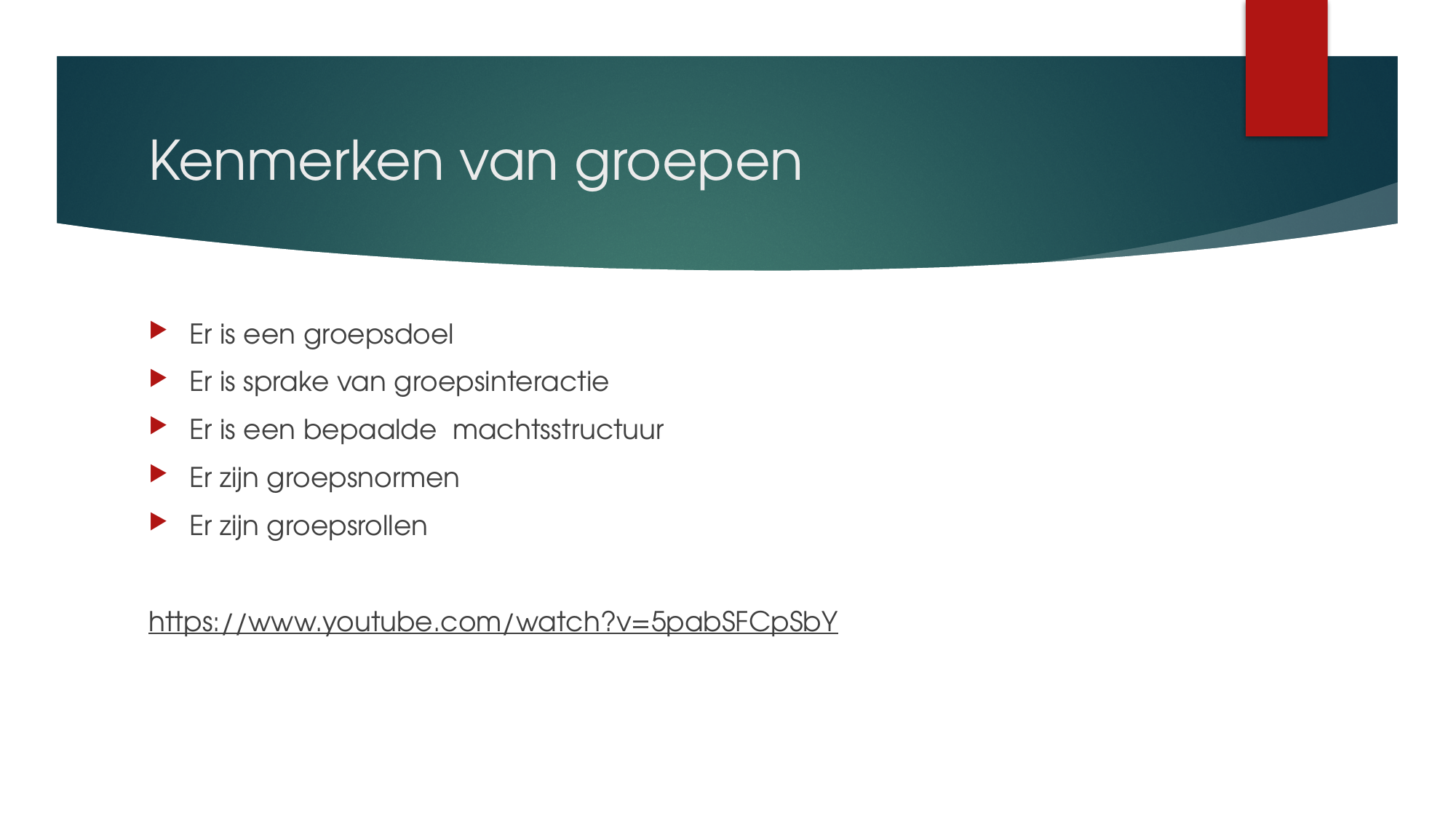

# Kenmerken van groepen
Er is een groepsdoel
Er is sprake van groepsinteractie
Er is een bepaalde  machtsstructuur
Er zijn groepsnormen
Er zijn groepsrollen

https://www.youtube.com/watch?v=5pabSFCpSbY